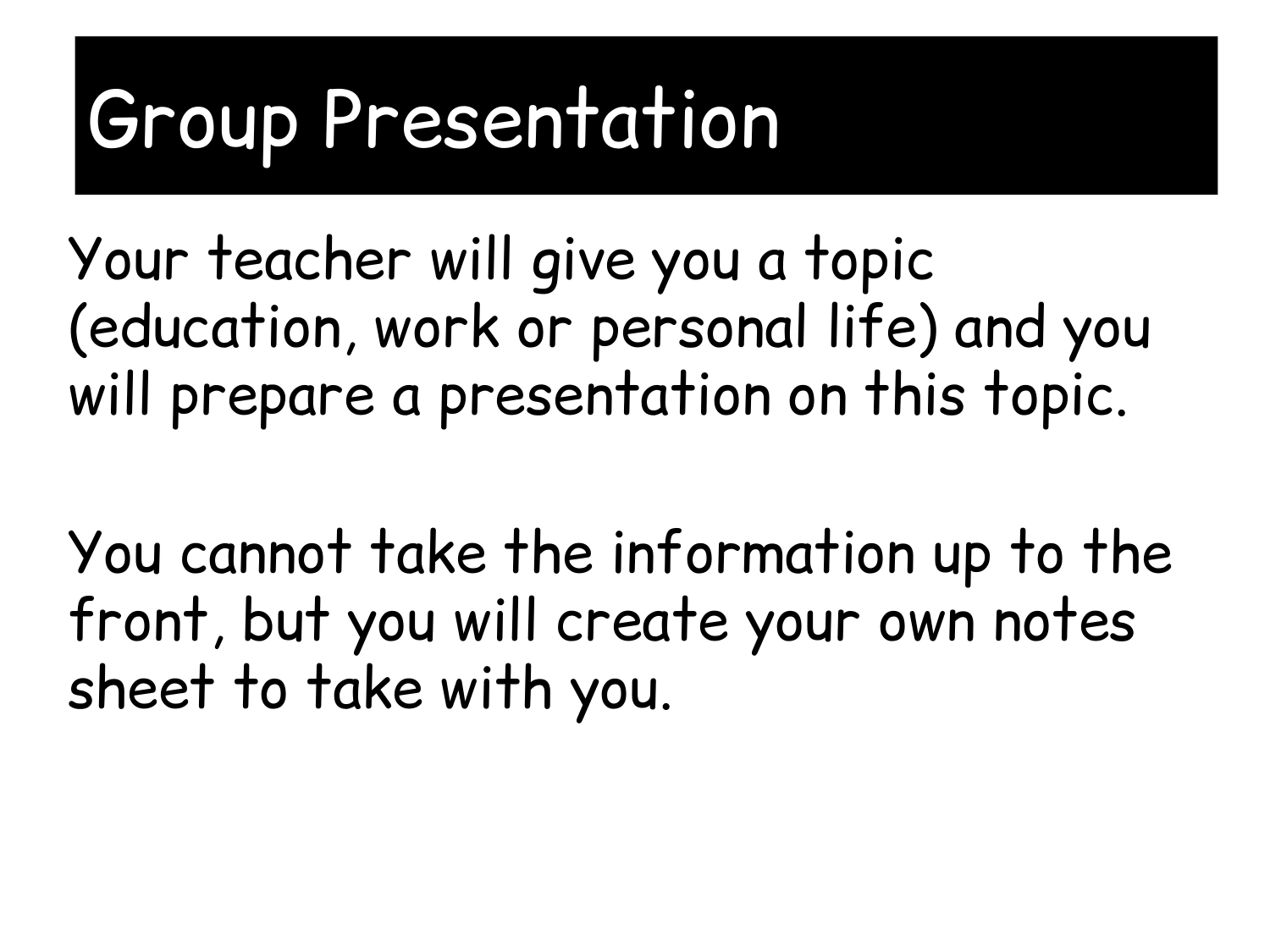

# Group Presentation
Your teacher will give you a topic (education, work or personal life) and you will prepare a presentation on this topic.

You cannot take the information up to the front, but you will create your own notes sheet to take with you.